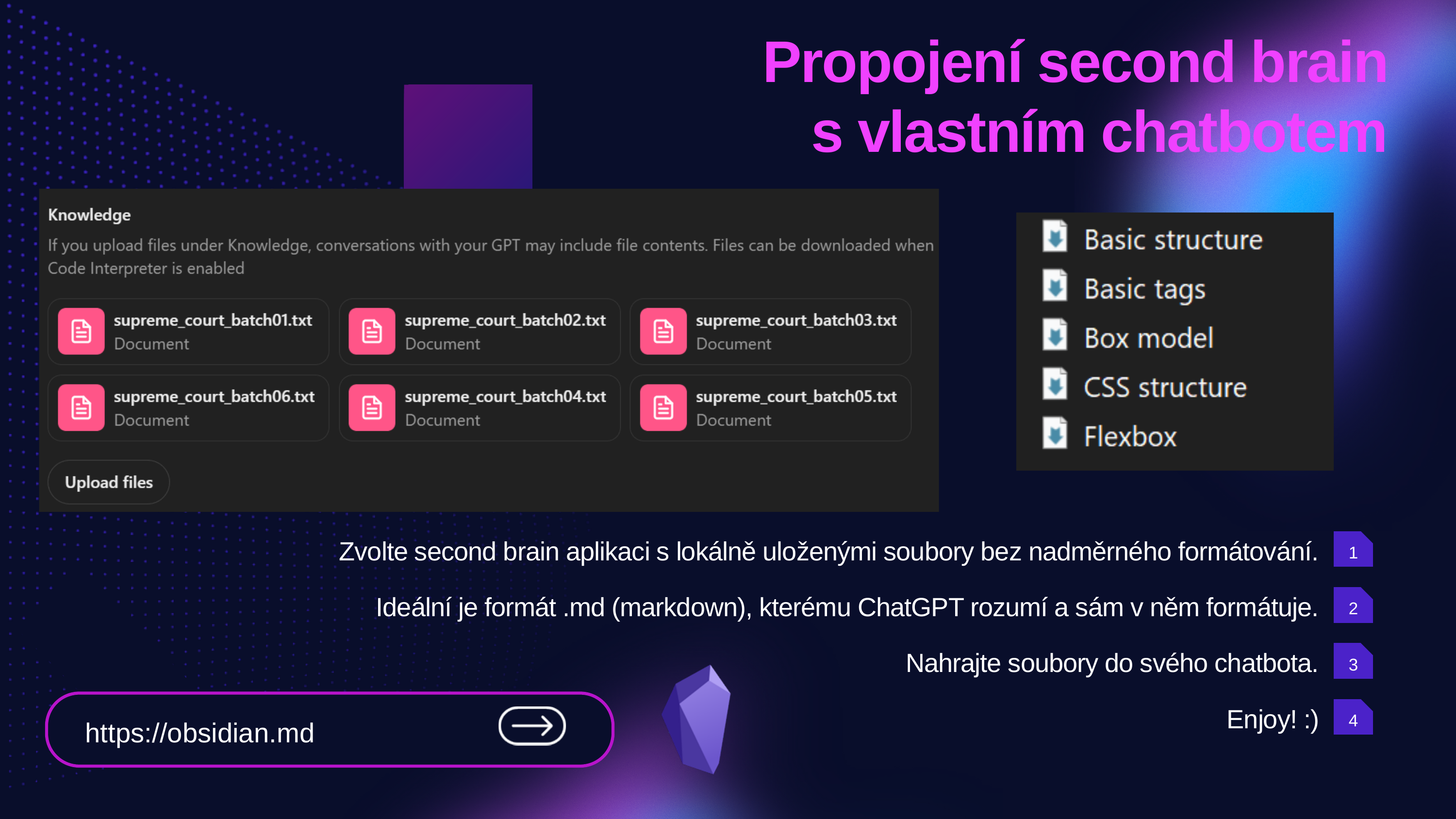

Propojení second brain s vlastním chatbotem

Zvolte second brain aplikaci s lokálně uloženými soubory bez nadměrného formátování.
1

Ideální je formát .md (markdown), kterému ChatGPT rozumí a sám v něm formátuje.
2

Nahrajte soubory do svého chatbota.
3

Enjoy! :)

4
https://obsidian.md